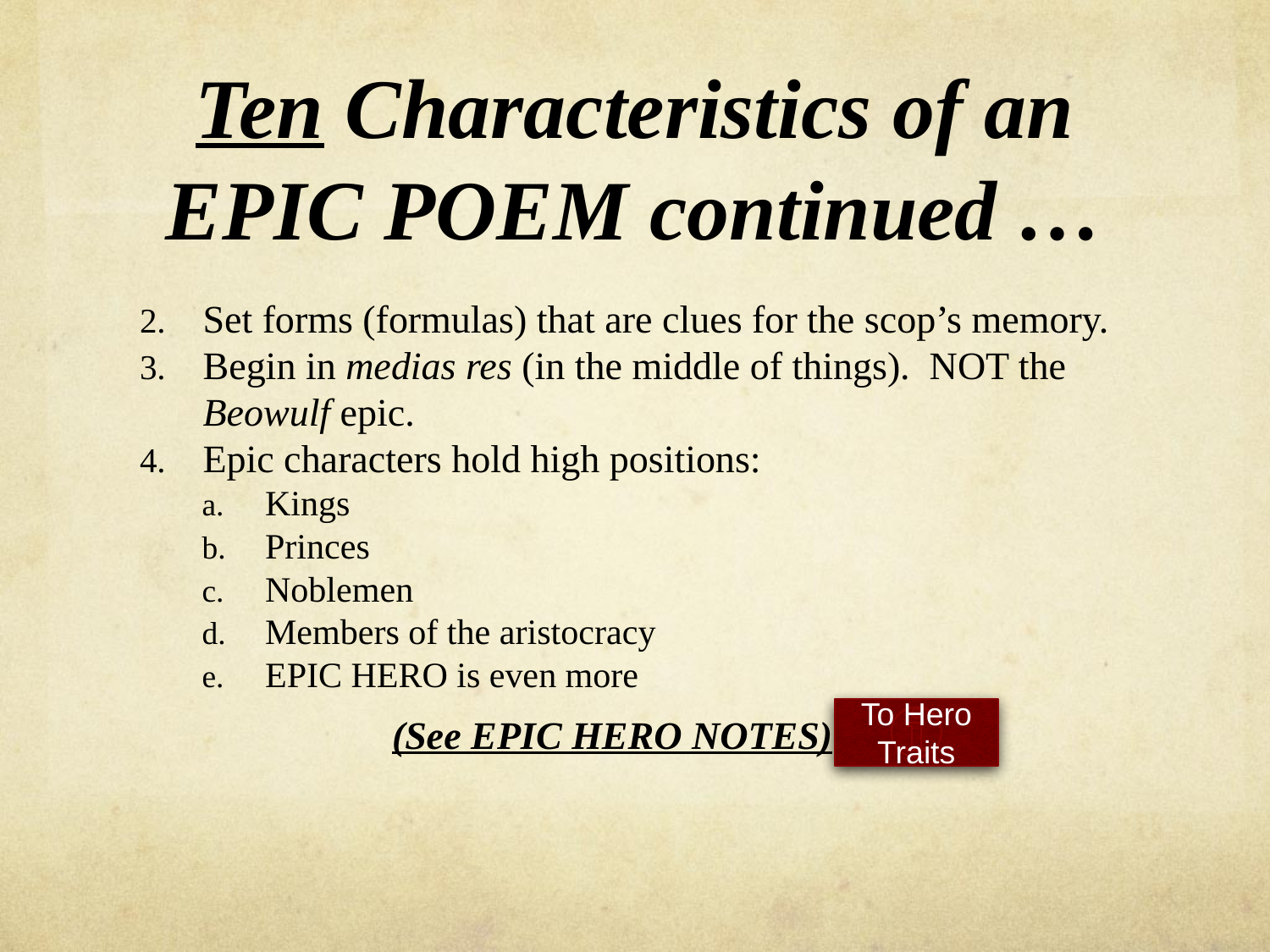

# Ten Characteristics of an EPIC POEM continued …

Set forms (formulas) that are clues for the scop’s memory.
Begin in medias res (in the middle of things).  NOT the Beowulf epic.
Epic characters hold high positions:
Kings
Princes
Noblemen
Members of the aristocracy
EPIC HERO is even more
(See EPIC HERO NOTES)

To Hero Traits